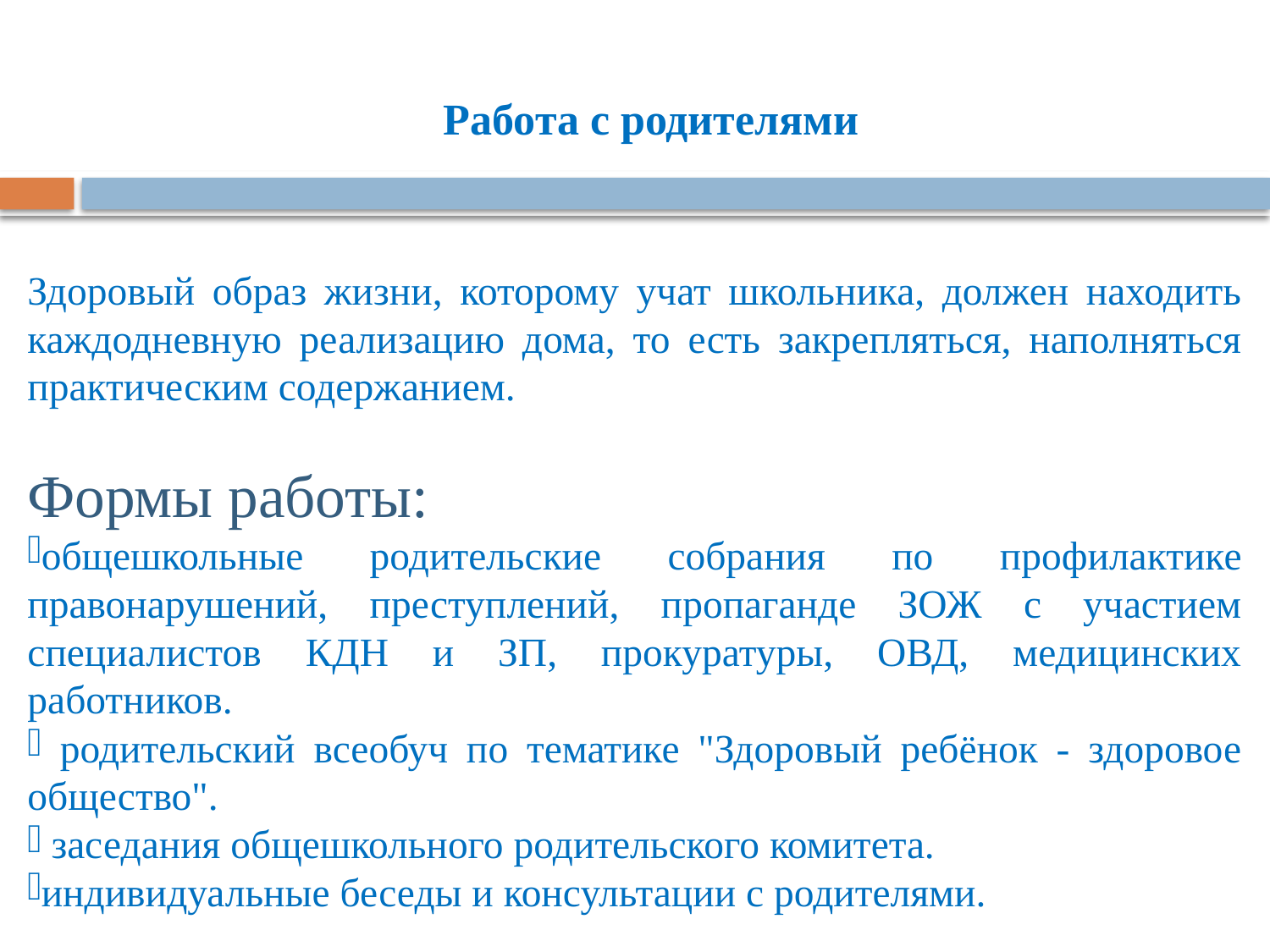

# Работа с родителями

Здоровый образ жизни, которому учат школьника, должен находить каждодневную реализацию дома, то есть закрепляться, наполняться практическим содержанием.

Формы работы:
общешкольные родительские собрания по профилактике правонарушений, преступлений, пропаганде ЗОЖ с участием специалистов КДН и ЗП, прокуратуры, ОВД, медицинских работников.
 родительский всеобуч по тематике "Здоровый ребёнок - здоровое общество".
 заседания общешкольного родительского комитета.
индивидуальные беседы и консультации с родителями.